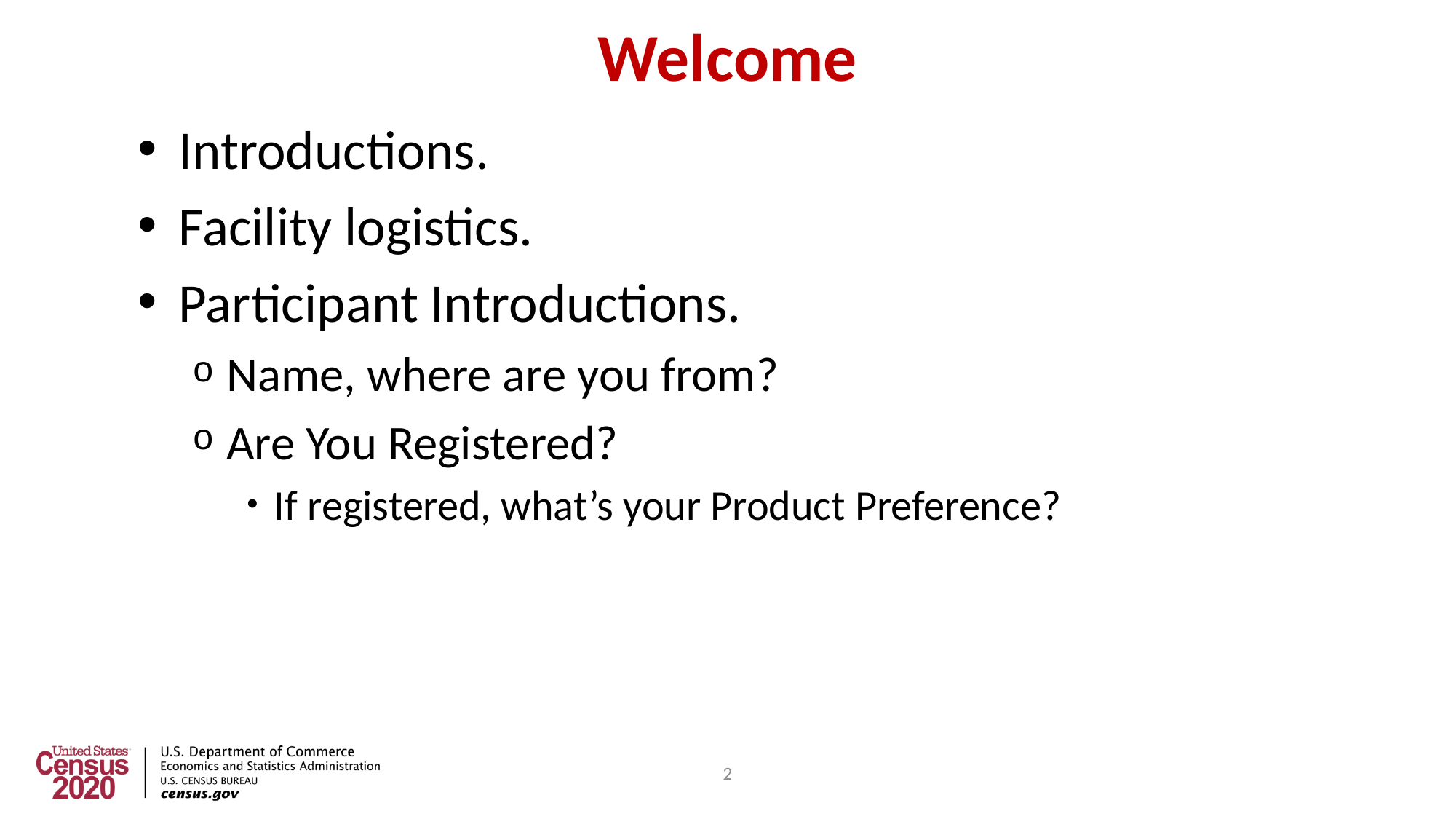

# Welcome
Introductions.
Facility logistics.
Participant Introductions.
Name, where are you from?
Are You Registered?
If registered, what’s your Product Preference?

2